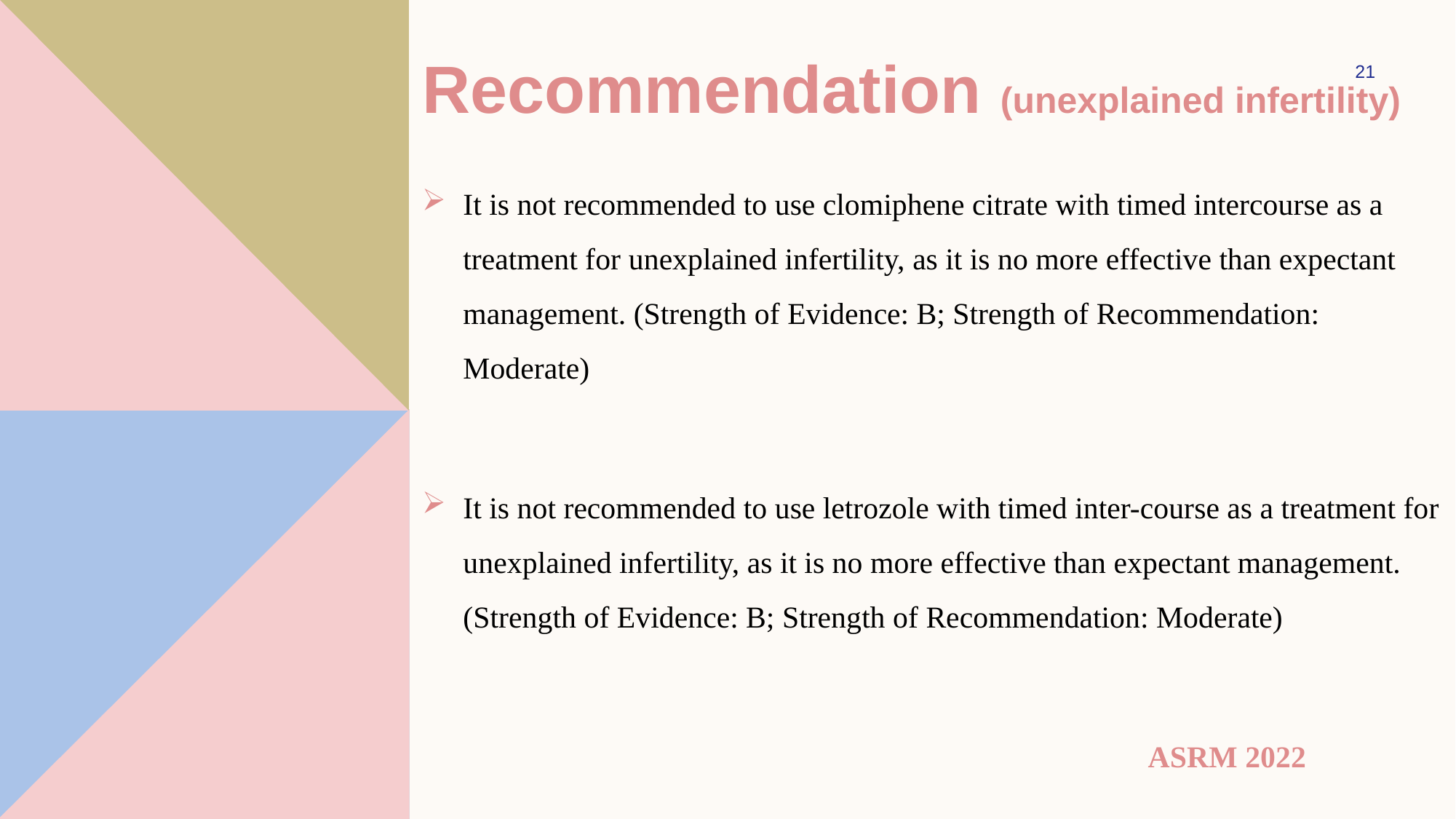

# Recommendation (unexplained infertility)
21
It is not recommended to use clomiphene citrate with timed intercourse as a treatment for unexplained infertility, as it is no more effective than expectant management. (Strength of Evidence: B; Strength of Recommendation: Moderate)

It is not recommended to use letrozole with timed inter-course as a treatment for unexplained infertility, as it is no more effective than expectant management. (Strength of Evidence: B; Strength of Recommendation: Moderate)

                                                                                               ASRM 2022